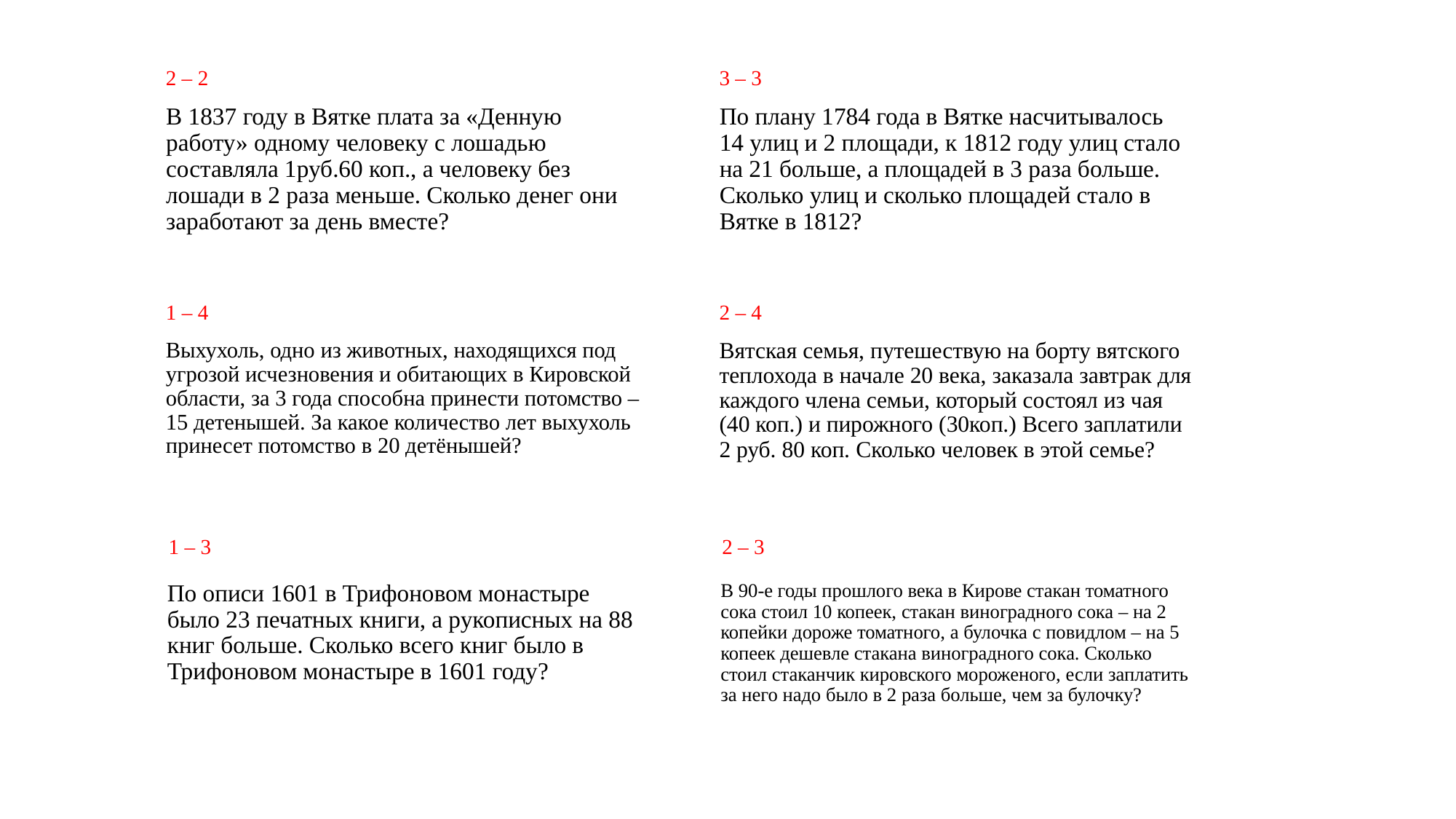

2 – 2
3 – 3
В 1837 году в Вятке плата за «Денную работу» одному человеку с лошадью составляла 1руб.60 коп., а человеку без лошади в 2 раза меньше. Сколько денег они заработают за день вместе?
По плану 1784 года в Вятке насчитывалось 14 улиц и 2 площади, к 1812 году улиц стало на 21 больше, а площадей в 3 раза больше. Сколько улиц и сколько площадей стало в Вятке в 1812?
1 – 4
2 – 4
Выхухоль, одно из животных, находящихся под угрозой исчезновения и обитающих в Кировской области, за 3 года способна принести потомство – 15 детенышей. За какое количество лет выхухоль принесет потомство в 20 детёнышей?
Вятская семья, путешествую на борту вятского теплохода в начале 20 века, заказала завтрак для каждого члена семьи, который состоял из чая (40 коп.) и пирожного (30коп.) Всего заплатили 2 руб. 80 коп. Сколько человек в этой семье?
1 – 3
2 – 3
По описи 1601 в Трифоновом монастыре было 23 печатных книги, а рукописных на 88 книг больше. Сколько всего книг было в Трифоновом монастыре в 1601 году?
В 90-е годы прошлого века в Кирове стакан томатного сока стоил 10 копеек, стакан виноградного сока – на 2 копейки дороже томатного, а булочка с повидлом – на 5 копеек дешевле стакана виноградного сока. Сколько стоил стаканчик кировского мороженого, если заплатить за него надо было в 2 раза больше, чем за булочку?